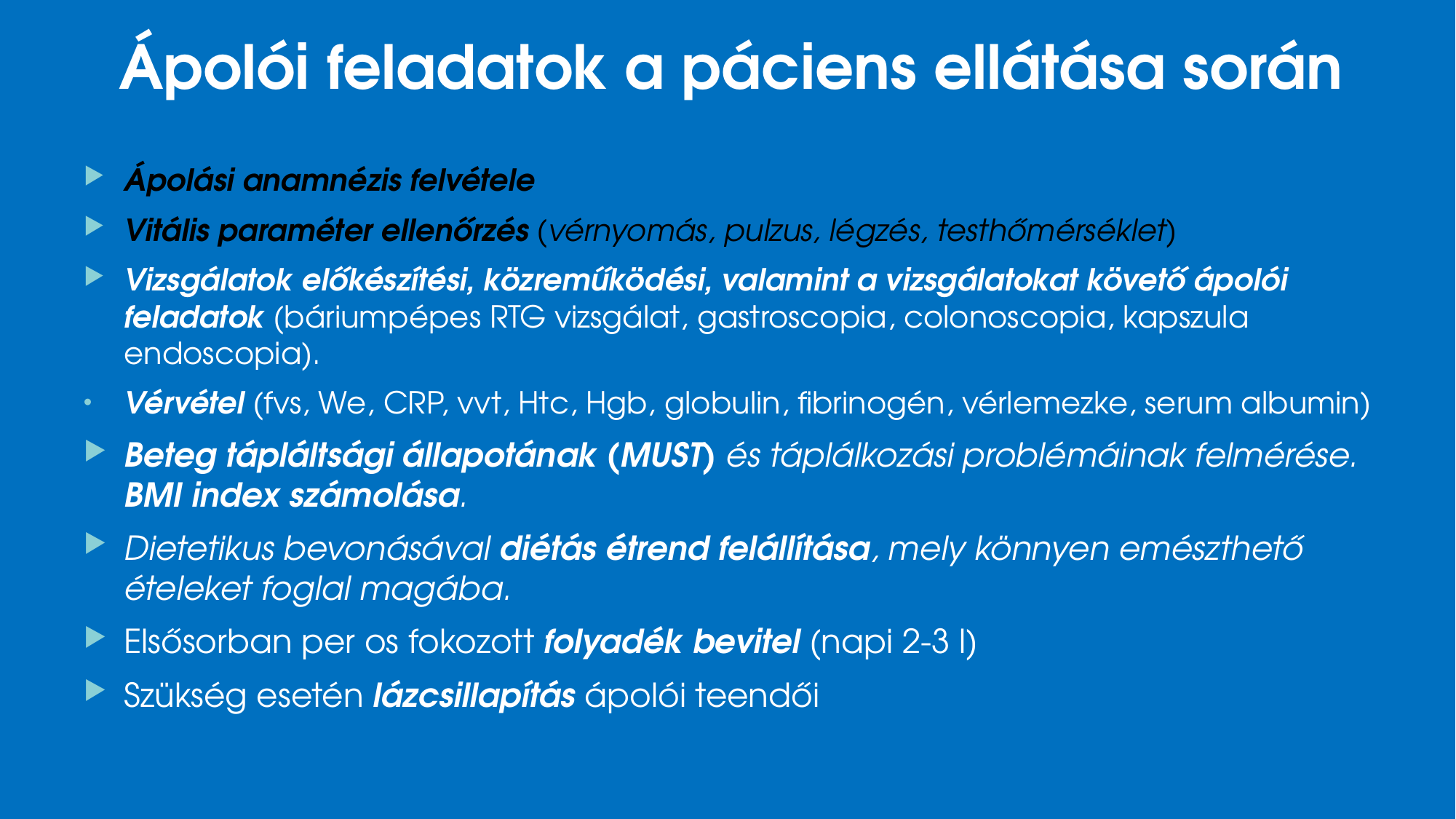

# Ápolói feladatok a páciens ellátása során
Ápolási anamnézis felvétele
Vitális paraméter ellenőrzés (vérnyomás, pulzus, légzés, testhőmérséklet)
Vizsgálatok előkészítési, közreműködési, valamint a vizsgálatokat követő ápolói feladatok (báriumpépes RTG vizsgálat, gastroscopia, colonoscopia, kapszula endoscopia).
Vérvétel (fvs, We, CRP, vvt, Htc, Hgb, globulin, fibrinogén, vérlemezke, serum albumin)
Beteg tápláltsági állapotának (MUST) és táplálkozási problémáinak felmérése.  BMI index számolása.
Dietetikus bevonásával diétás étrend felállítása, mely könnyen emészthető ételeket foglal magába.
Elsősorban per os fokozott folyadék bevitel (napi 2-3 l)
Szükség esetén lázcsillapítás ápolói teendői